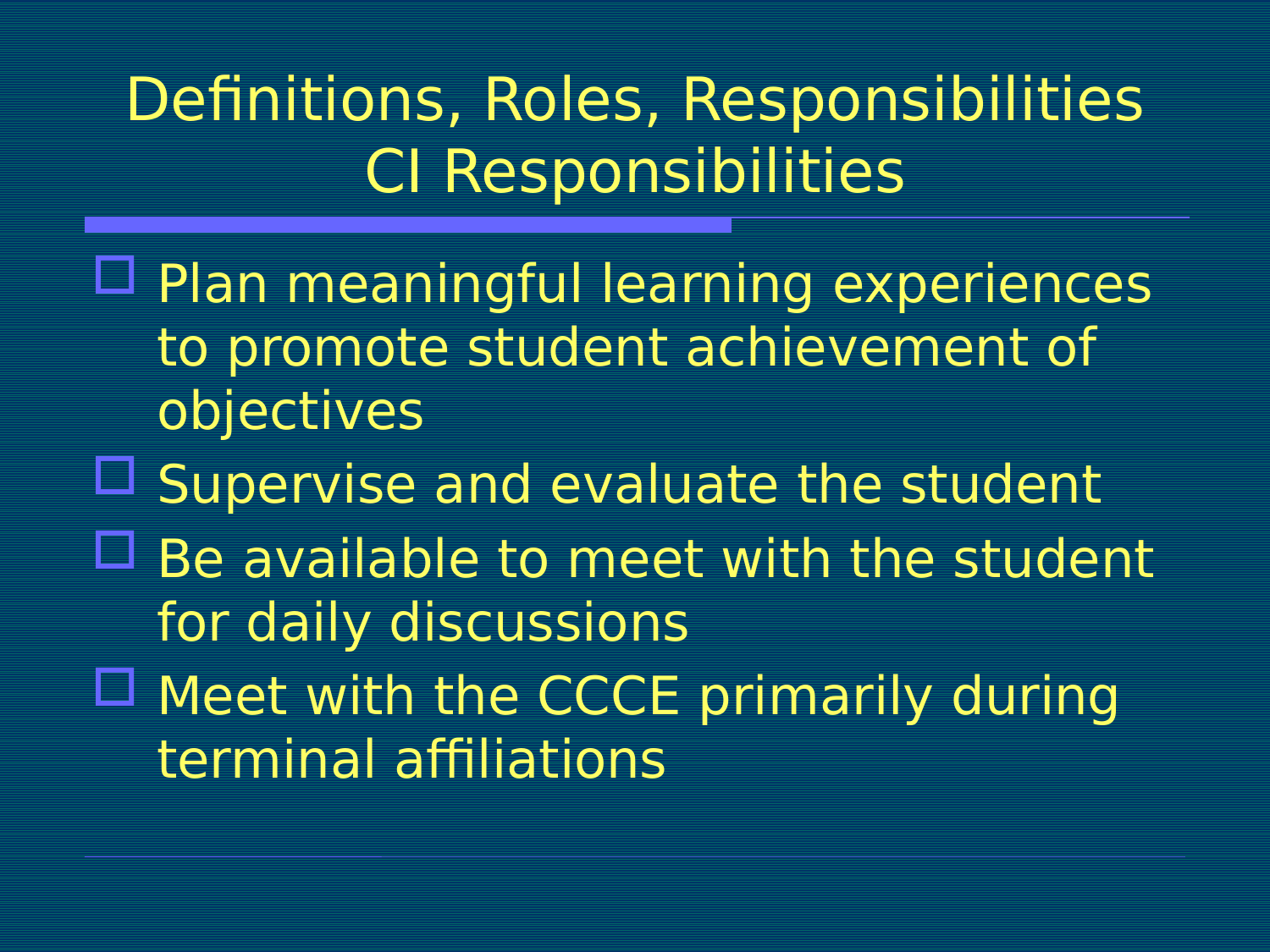

# Definitions, Roles, Responsibilities CI Responsibilities
Plan meaningful learning experiences to promote student achievement of objectives
Supervise and evaluate the student
Be available to meet with the student for daily discussions
Meet with the CCCE primarily during terminal affiliations